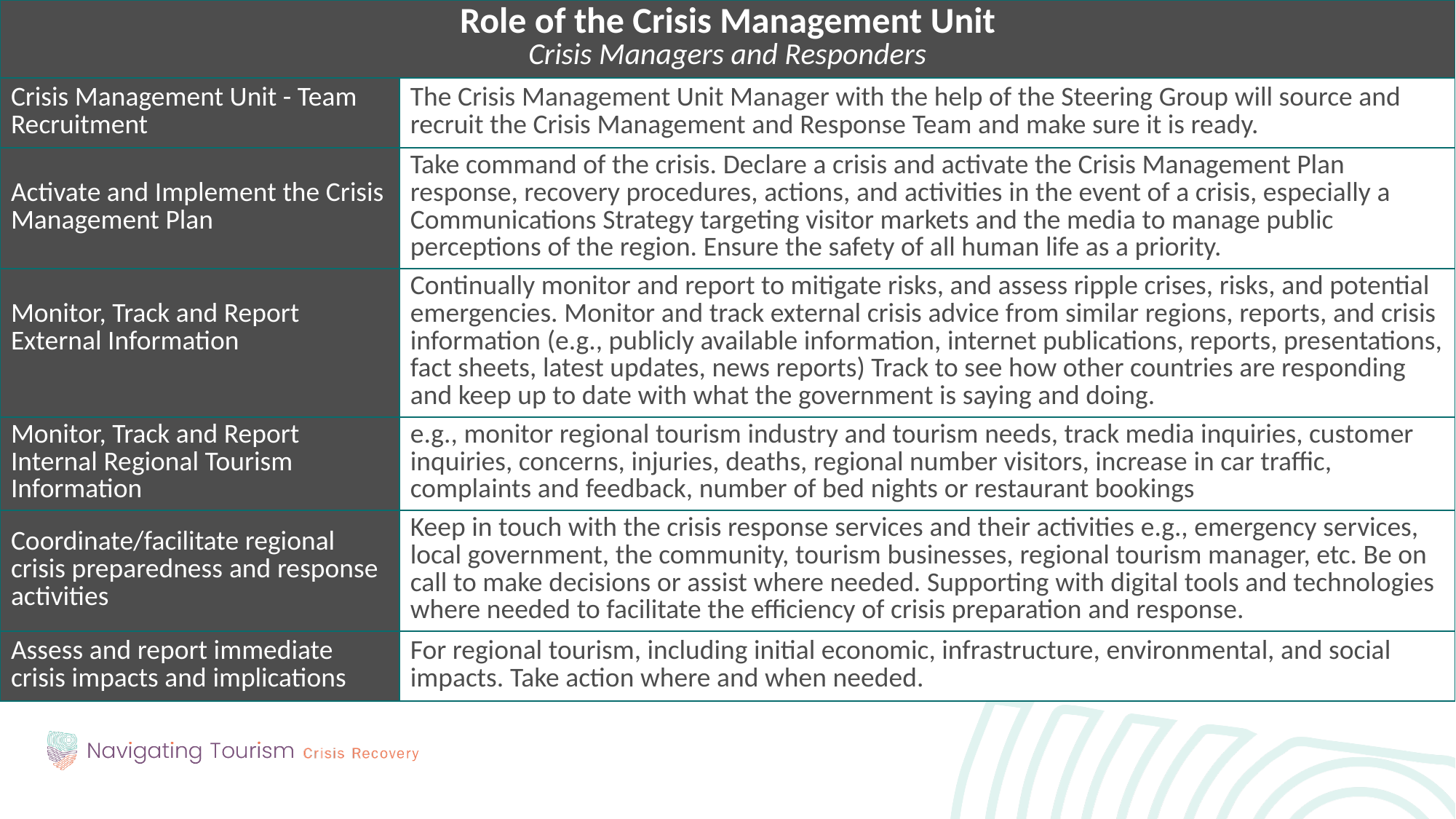

| Role of the Crisis Management Unit Crisis Managers and Responders |  |
| --- | --- |
| Crisis Management Unit - Team Recruitment | The Crisis Management Unit Manager with the help of the Steering Group will source and recruit the Crisis Management and Response Team and make sure it is ready. |
| Activate and Implement the Crisis Management Plan | Take command of the crisis. Declare a crisis and activate the Crisis Management Plan response, recovery procedures, actions, and activities in the event of a crisis, especially a Communications Strategy targeting visitor markets and the media to manage public perceptions of the region. Ensure the safety of all human life as a priority. |
| Monitor, Track and Report External Information | Continually monitor and report to mitigate risks, and assess ripple crises, risks, and potential emergencies. Monitor and track external crisis advice from similar regions, reports, and crisis information (e.g., publicly available information, internet publications, reports, presentations, fact sheets, latest updates, news reports) Track to see how other countries are responding and keep up to date with what the government is saying and doing. |
| Monitor, Track and Report Internal Regional Tourism Information | e.g., monitor regional tourism industry and tourism needs, track media inquiries, customer inquiries, concerns, injuries, deaths, regional number visitors, increase in car traffic, complaints and feedback, number of bed nights or restaurant bookings |
| Coordinate/facilitate regional crisis preparedness and response activities | Keep in touch with the crisis response services and their activities e.g., emergency services, local government, the community, tourism businesses, regional tourism manager, etc. Be on call to make decisions or assist where needed. Supporting with digital tools and technologies where needed to facilitate the efficiency of crisis preparation and response. |
| Assess and report immediate crisis impacts and implications | For regional tourism, including initial economic, infrastructure, environmental, and social impacts. Take action where and when needed. |